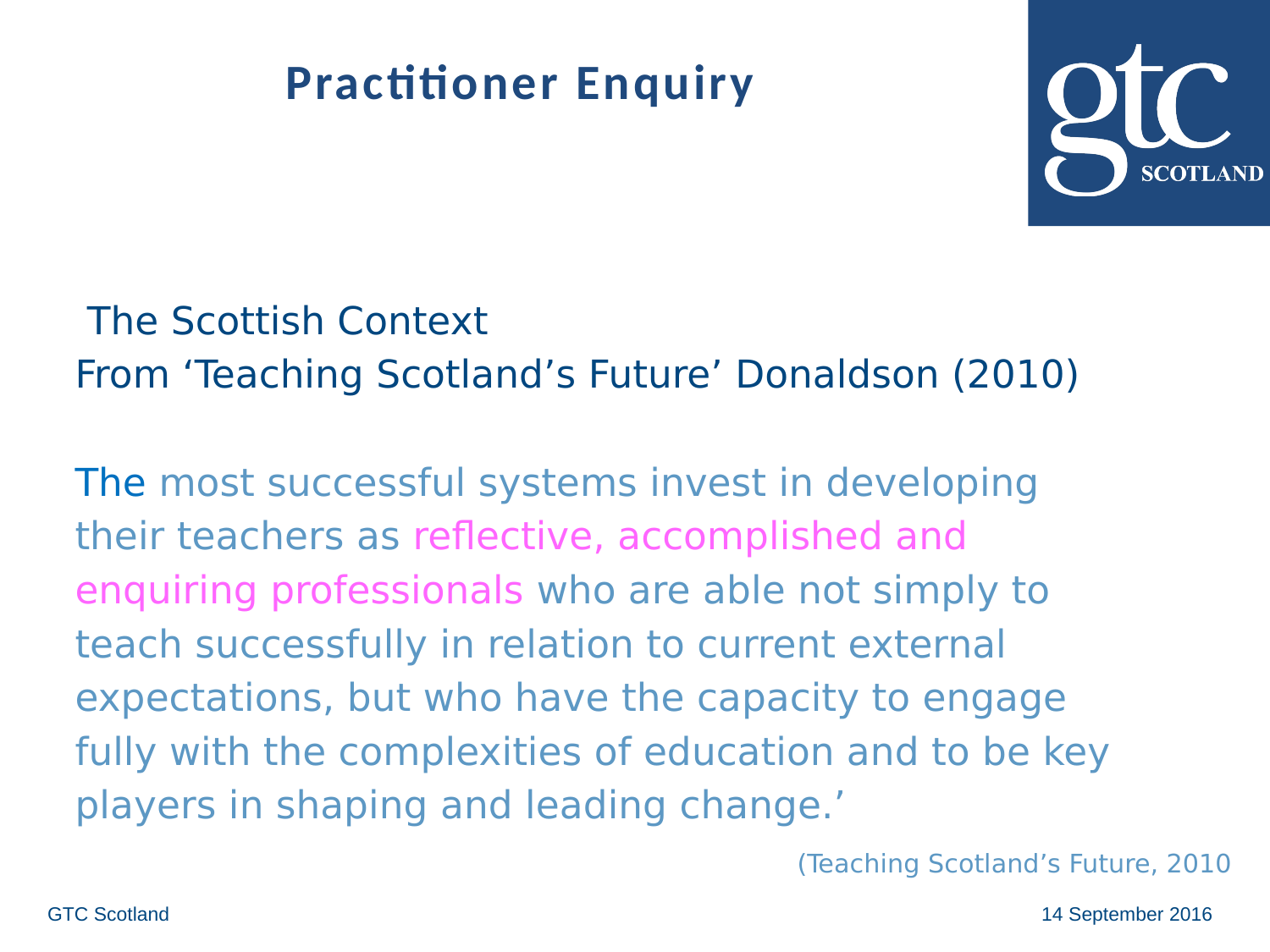

# Practitioner Enquiry
‘The Scottish Context
From ‘Teaching Scotland’s Future’ Donaldson (2010)

The most successful systems invest in developing
their teachers as reflective, accomplished and
enquiring professionals who are able not simply to
teach successfully in relation to current external
expectations, but who have the capacity to engage
fully with the complexities of education and to be key
players in shaping and leading change.’
	(Teaching Scotland’s Future, 2010)
GTC Scotland
14 September 2016